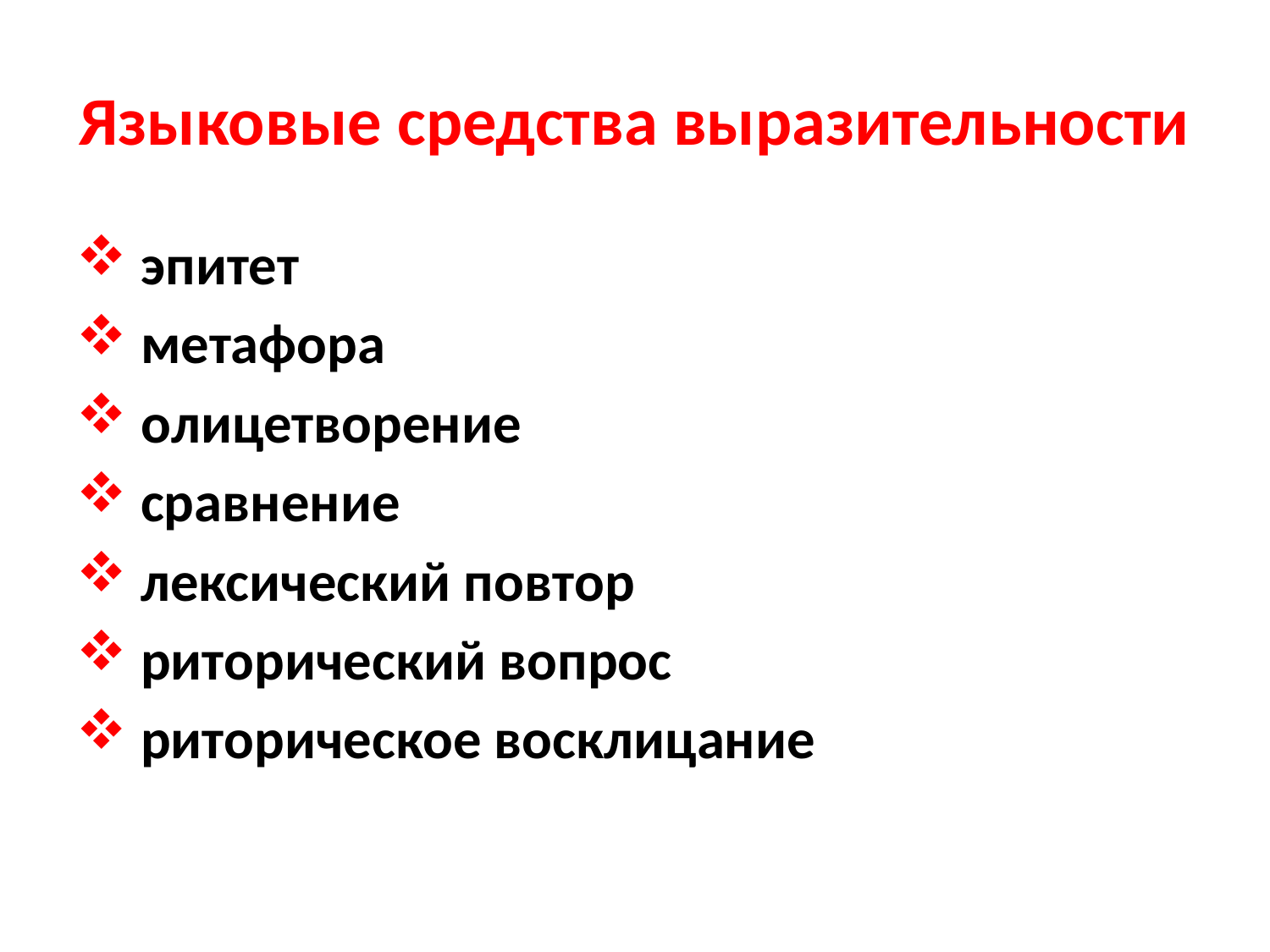

# Языковые средства выразительности
 эпитет
 метафора
 олицетворение
 сравнение
 лексический повтор
 риторический вопрос
 риторическое восклицание